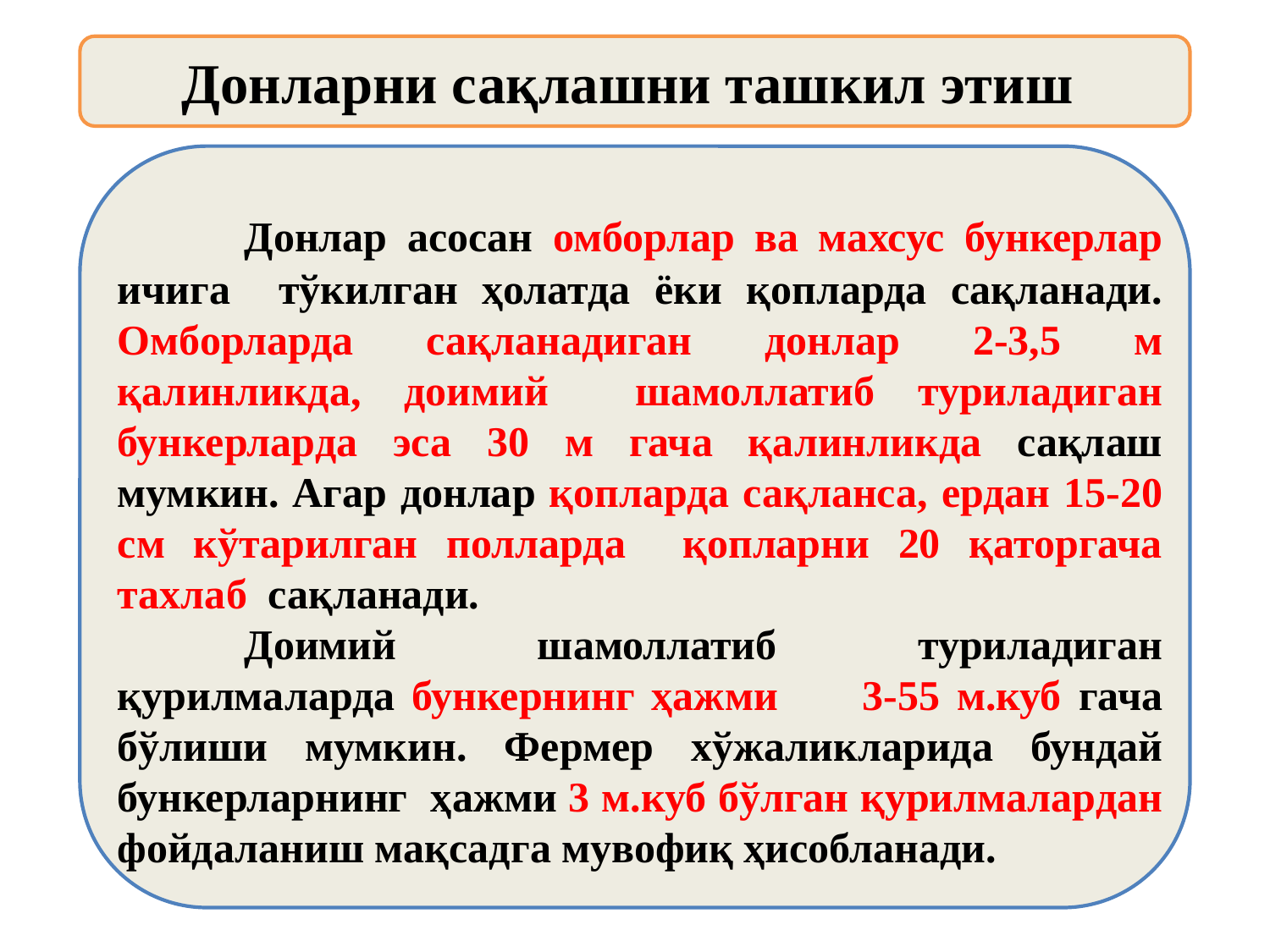

Донларни сақлашни ташкил этиш

	Донлар асосан омборлар ва махсус бункерлар ичига  тўкилган ҳолатда ёки қопларда сақланади. Омборларда сақланадиган донлар 2-3,5 м қалинликда, доимий  шамоллатиб туриладиган бункерларда эса 30 м гача қалинликда сақлаш мумкин. Агар донлар қопларда сақланса, ердан 15-20 см кўтарилган полларда  қопларни 20 қаторгача тахлаб  сақланади.
	Доимий шамоллатиб туриладиган қурилмаларда бункернинг ҳажми     3-55 м.куб гача бўлиши мумкин. Фермер хўжаликларида бундай бункерларнинг  ҳажми 3 м.куб бўлган қурилмалардан фойдаланиш мақсадга мувофиқ ҳисобланади.